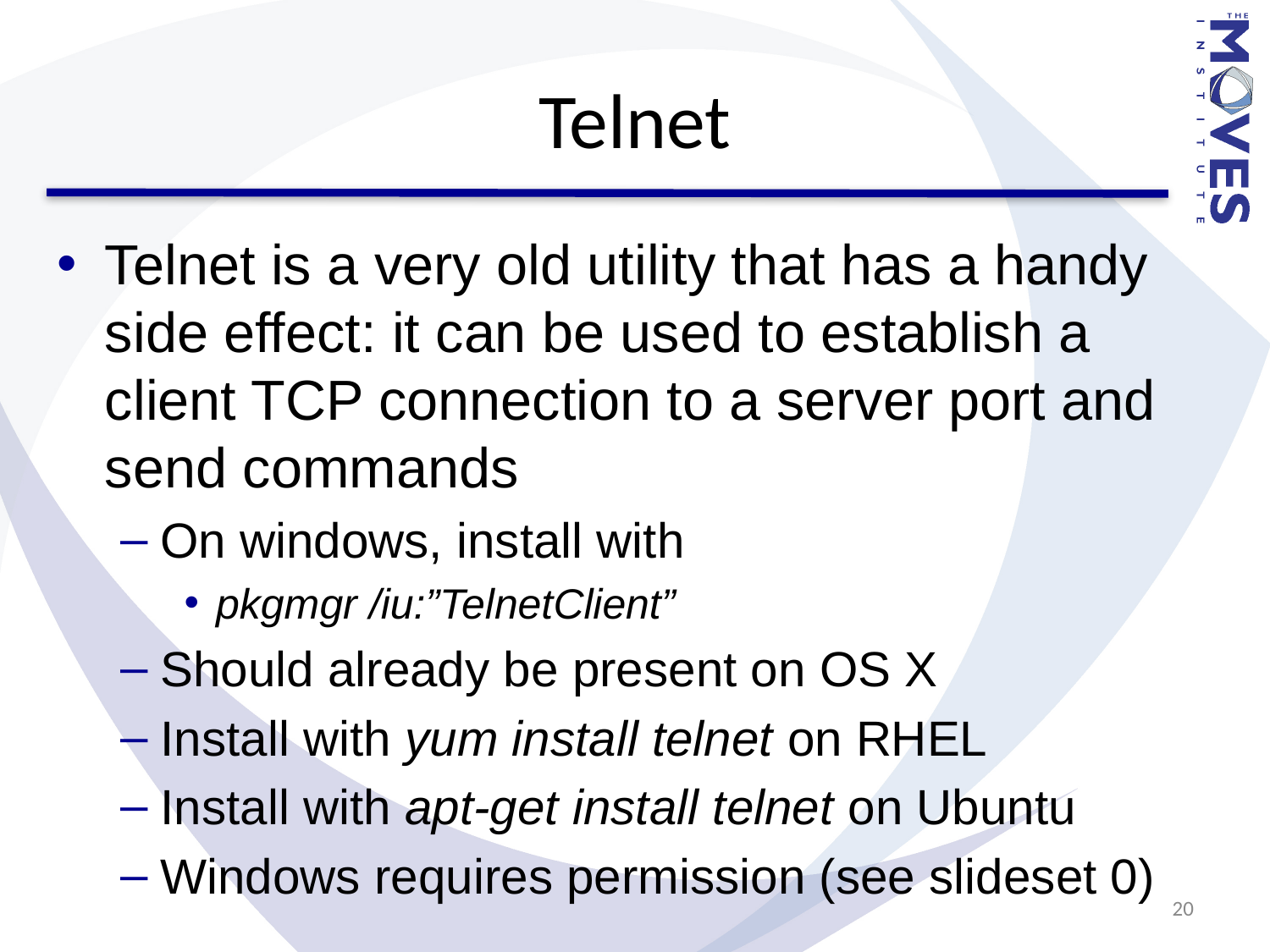

# Telnet
Telnet is a very old utility that has a handy side effect: it can be used to establish a client TCP connection to a server port and send commands
On windows, install with
pkgmgr /iu:”TelnetClient”
Should already be present on OS X
Install with yum install telnet on RHEL
Install with apt-get install telnet on Ubuntu
Windows requires permission (see slideset 0)
20